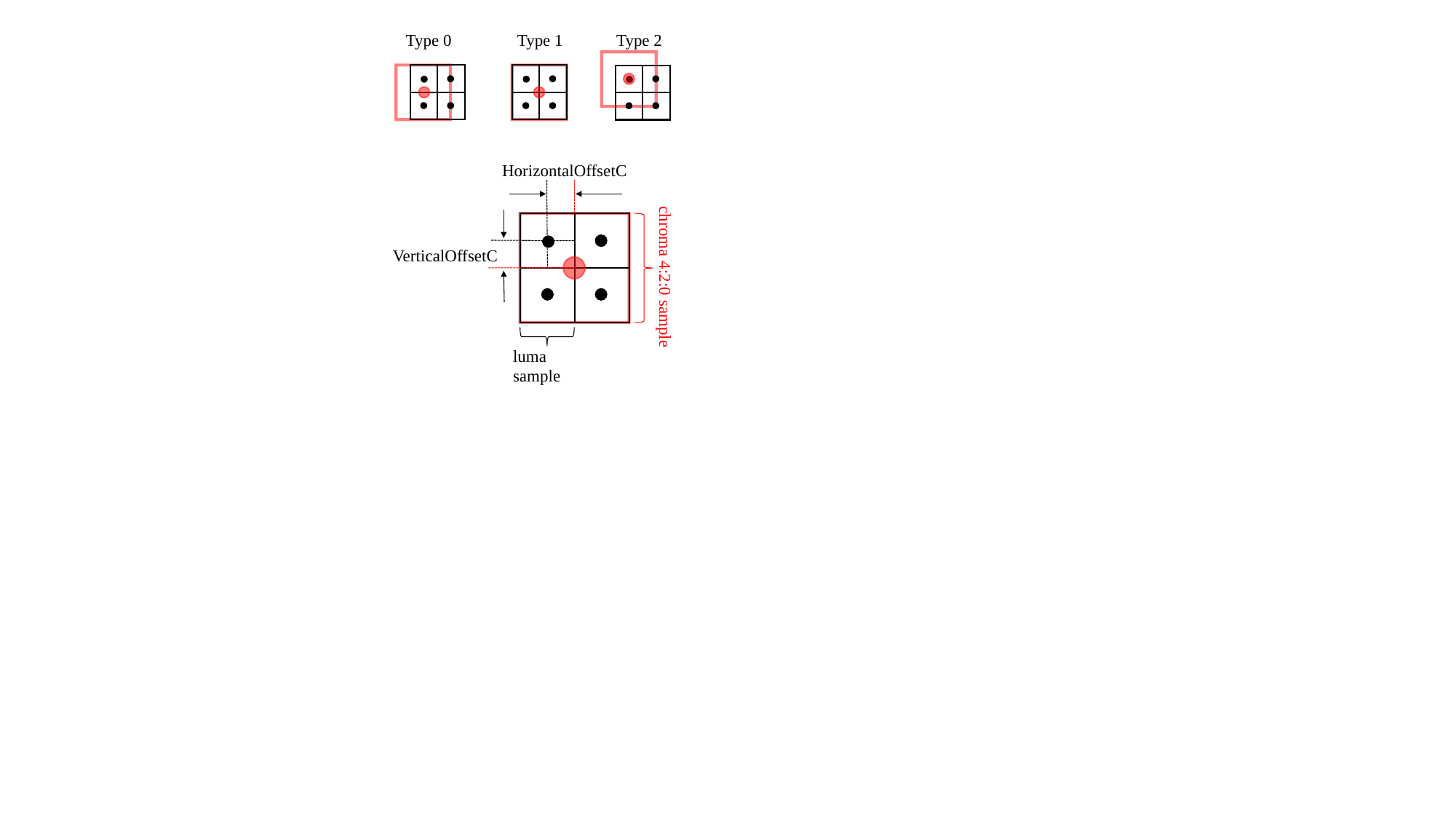

Type 0

Type 1

Type 2

HorizontalOffsetC

VerticalOffsetC
chroma 4:2:0 sample

luma sample